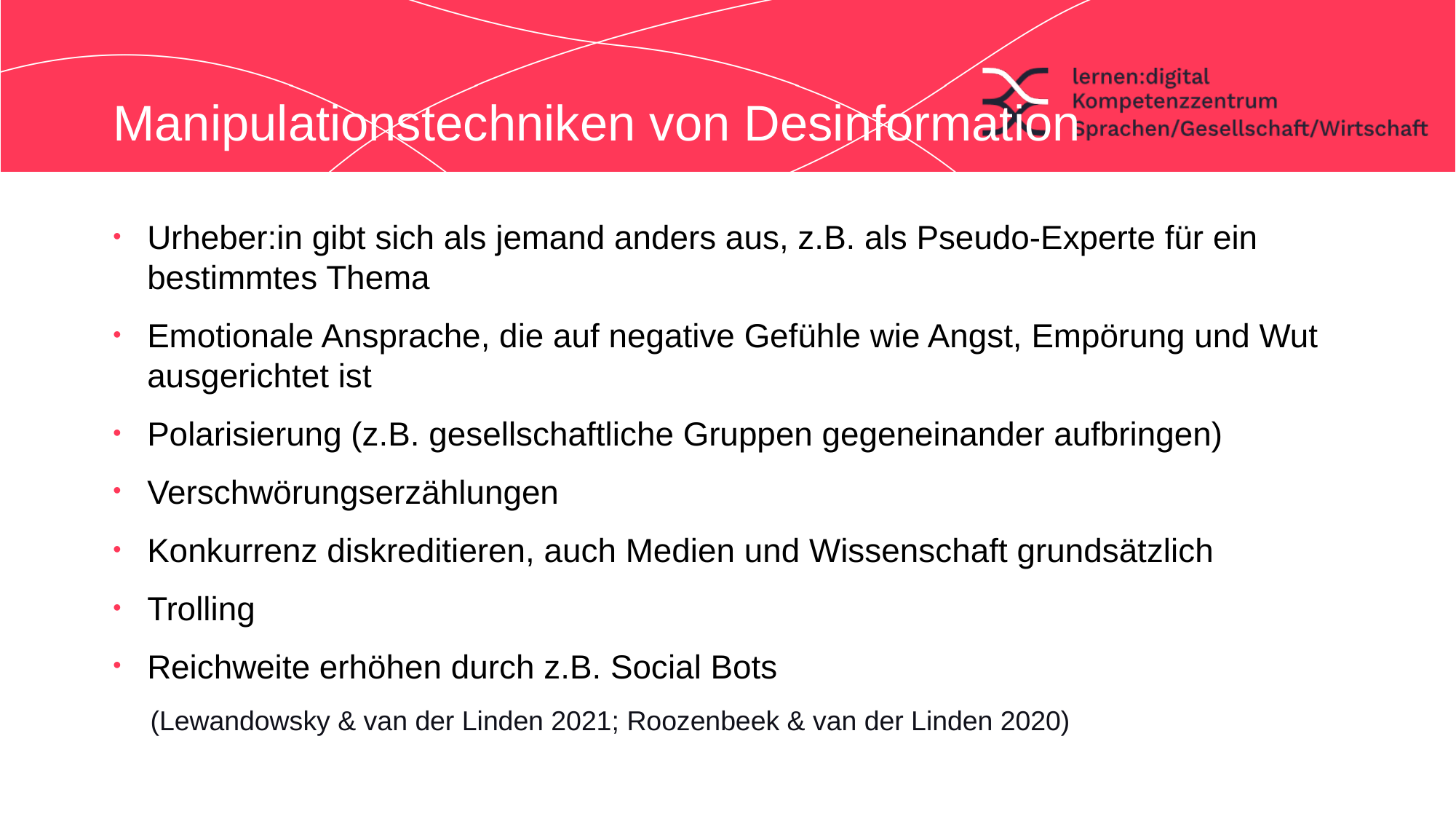

# Manipulationstechniken von Desinformation
Urheber:in gibt sich als jemand anders aus, z.B. als Pseudo-Experte für ein bestimmtes Thema
Emotionale Ansprache, die auf negative Gefühle wie Angst, Empörung und Wut ausgerichtet ist
Polarisierung (z.B. gesellschaftliche Gruppen gegeneinander aufbringen)
Verschwörungserzählungen
Konkurrenz diskreditieren, auch Medien und Wissenschaft grundsätzlich
Trolling
Reichweite erhöhen durch z.B. Social Bots
(Lewandowsky & van der Linden 2021; Roozenbeek & van der Linden 2020)